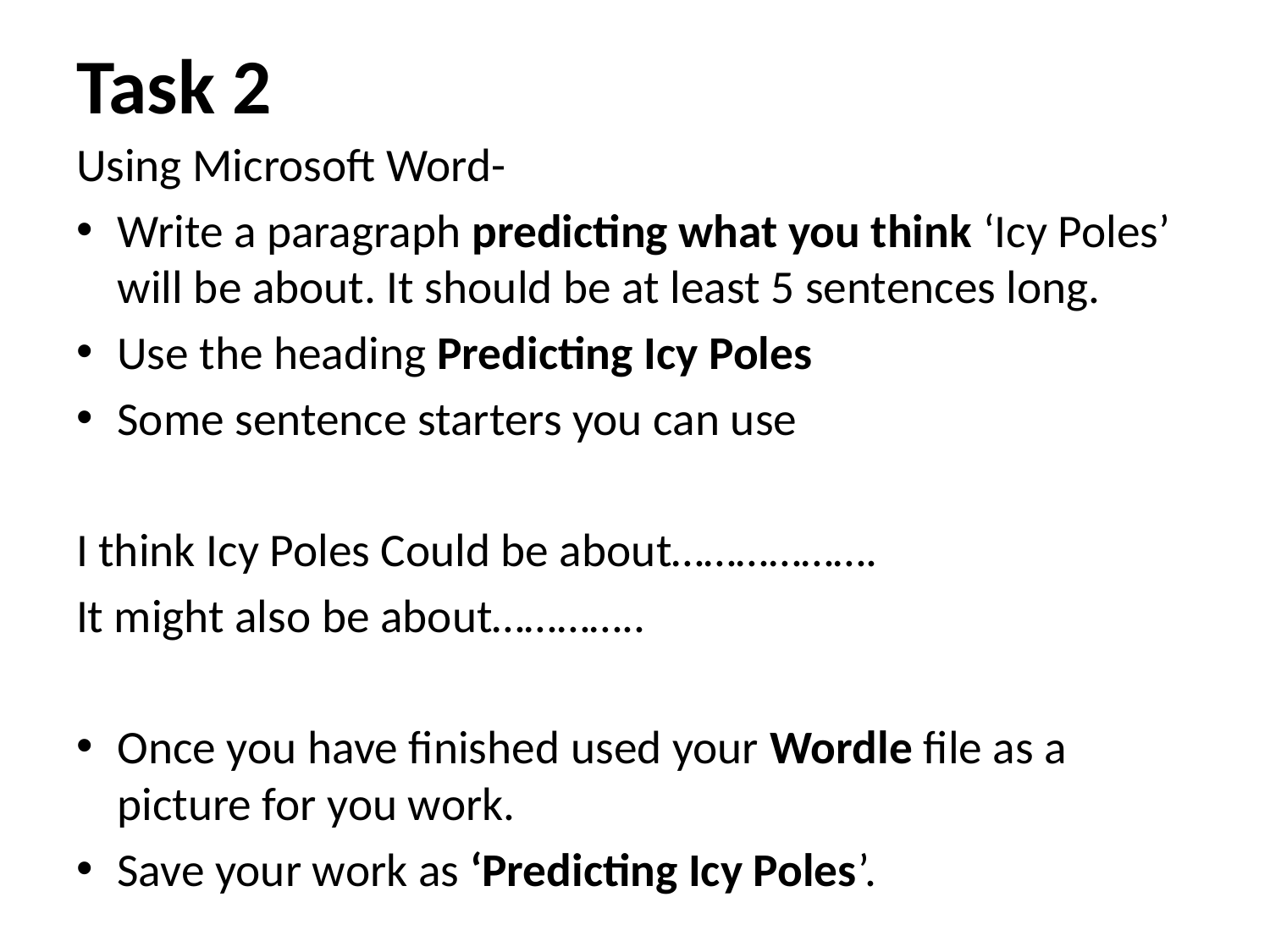

# Task 2
Using Microsoft Word-
Write a paragraph predicting what you think ‘Icy Poles’ will be about. It should be at least 5 sentences long.
Use the heading Predicting Icy Poles
Some sentence starters you can use

I think Icy Poles Could be about……………….
It might also be about…………..

Once you have finished used your Wordle file as a picture for you work.
Save your work as ‘Predicting Icy Poles’.